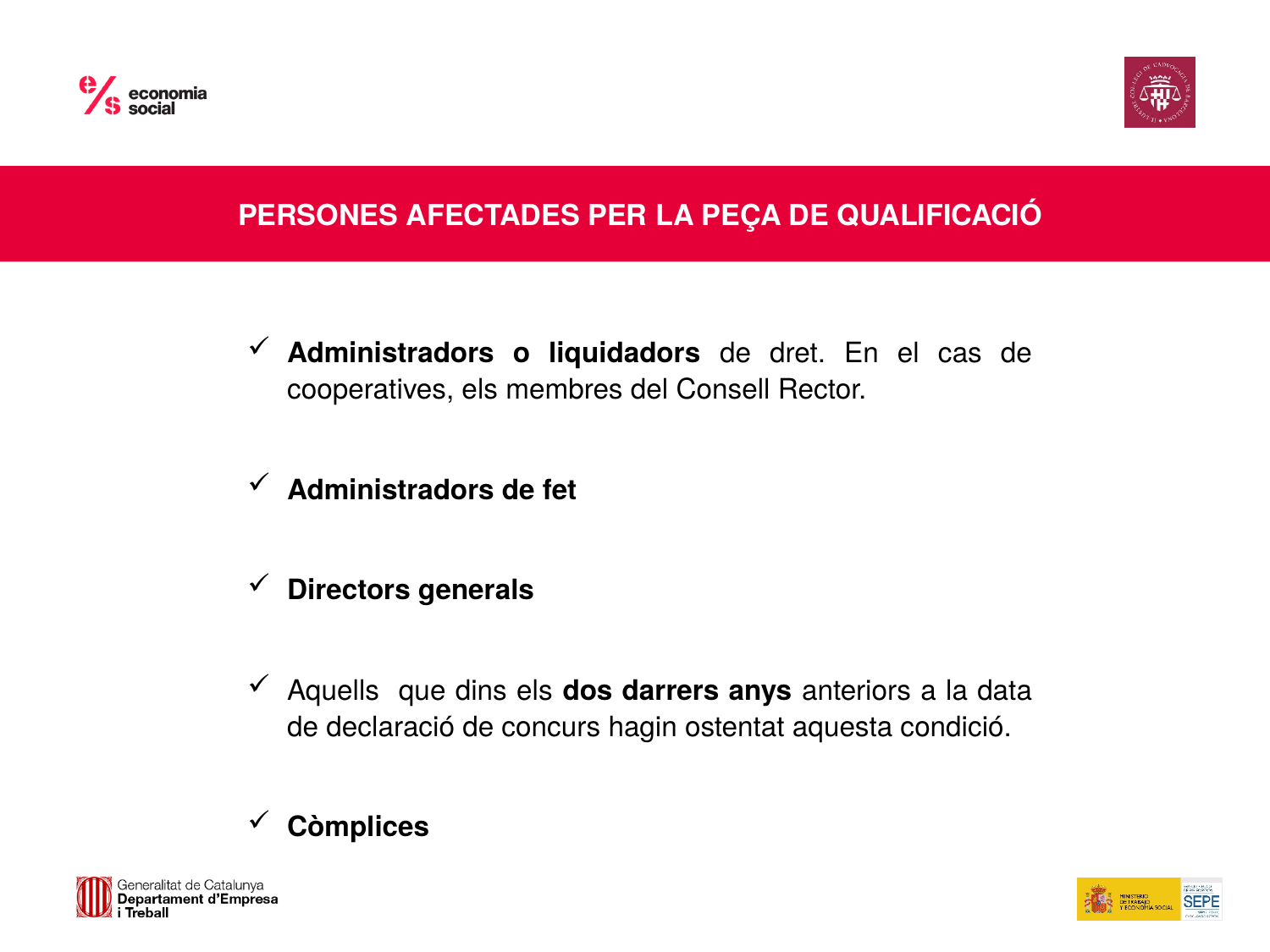

PERSONES AFECTADES PER LA PEÇA DE QUALIFICACIÓ
Administradors o liquidadors de dret. En el cas de cooperatives, els membres del Consell Rector.

Administradors de fet

Directors generals

Aquells  que dins els dos darrers anys anteriors a la data de declaració de concurs hagin ostentat aquesta condició.

Còmplices